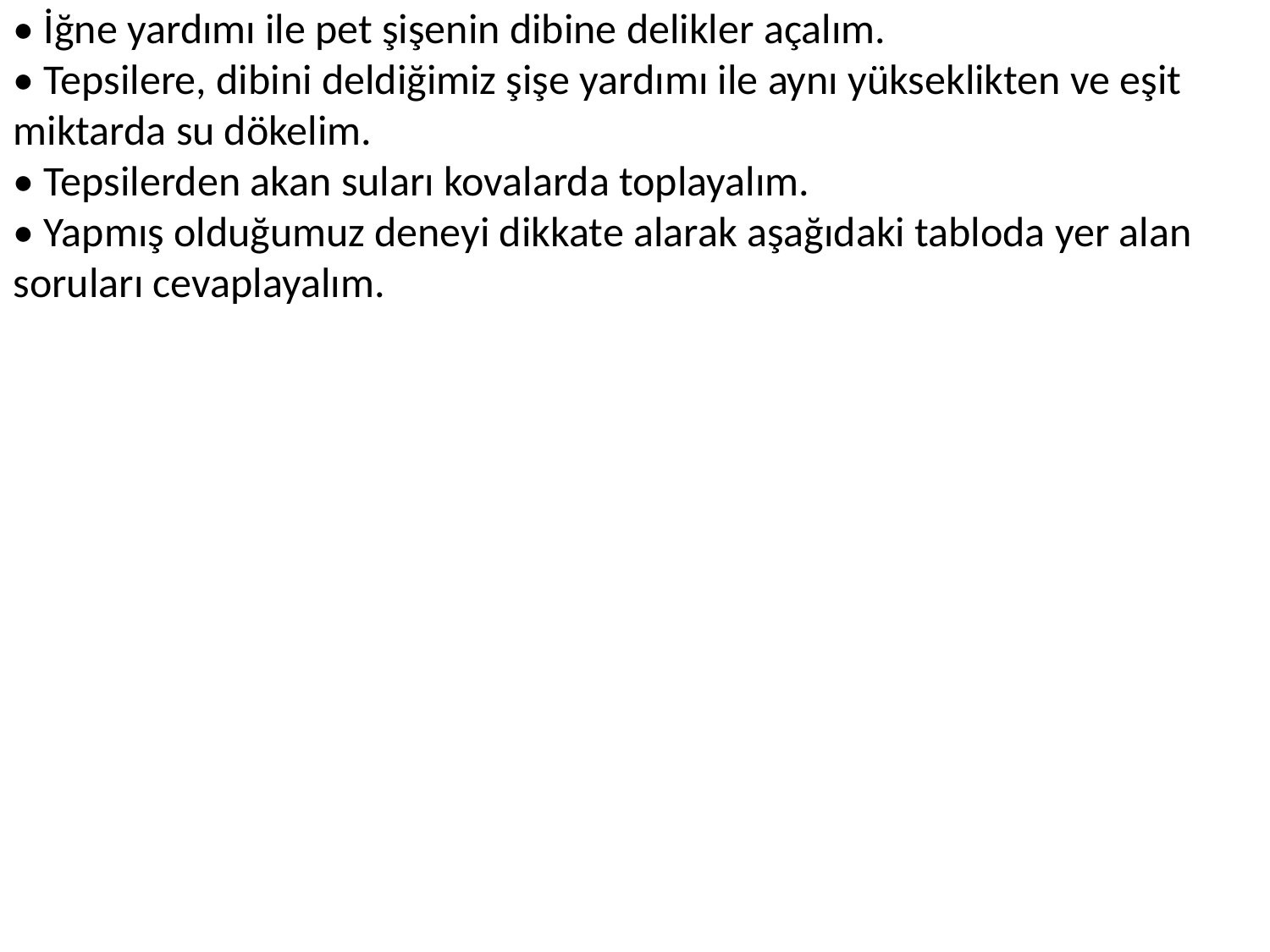

• İğne yardımı ile pet şişenin dibine delikler açalım.
• Tepsilere, dibini deldiğimiz şişe yardımı ile aynı yükseklikten ve eşit miktarda su dökelim.
• Tepsilerden akan suları kovalarda toplayalım.
• Yapmış olduğumuz deneyi dikkate alarak aşağıdaki tabloda yer alan soruları cevaplayalım.